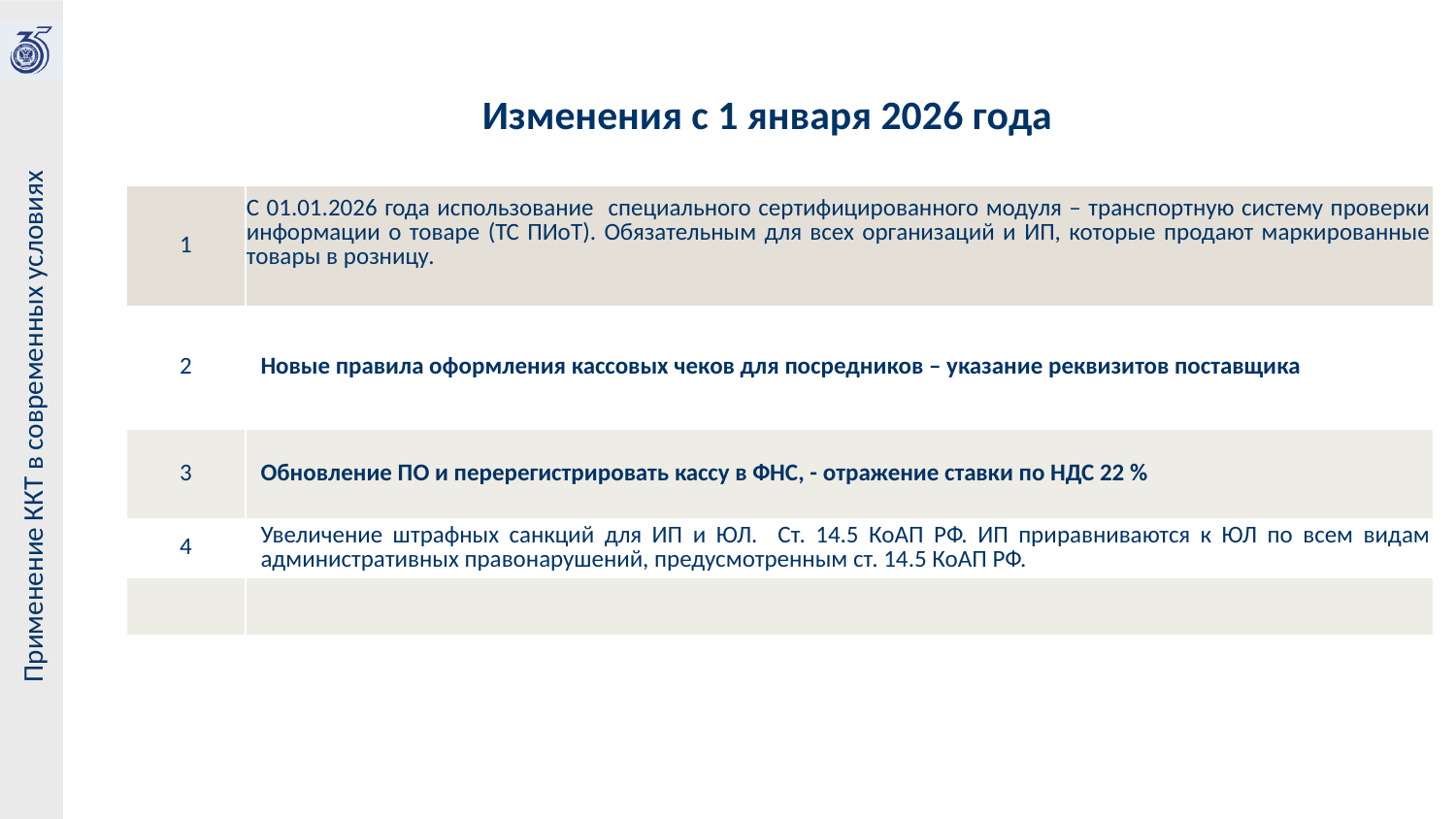

Изменения с 1 января 2026 года
| 1 | С 01.01.2026 года использование специального сертифицированного модуля – транспортную систему проверки информации о товаре (ТС ПИоТ). Обязательным для всех организаций и ИП, которые продают маркированные товары в розницу. |
| --- | --- |
| 2 | Новые правила оформления кассовых чеков для посредников – указание реквизитов поставщика |
| 3 | Обновление ПО и перерегистрировать кассу в ФНС, - отражение ставки по НДС 22 % |
| 4 | Увеличение штрафных санкций для ИП и ЮЛ. Ст. 14.5 КоАП РФ. ИП приравниваются к ЮЛ по всем видам административных правонарушений, предусмотренным ст. 14.5 КоАП РФ. |
|  |  |